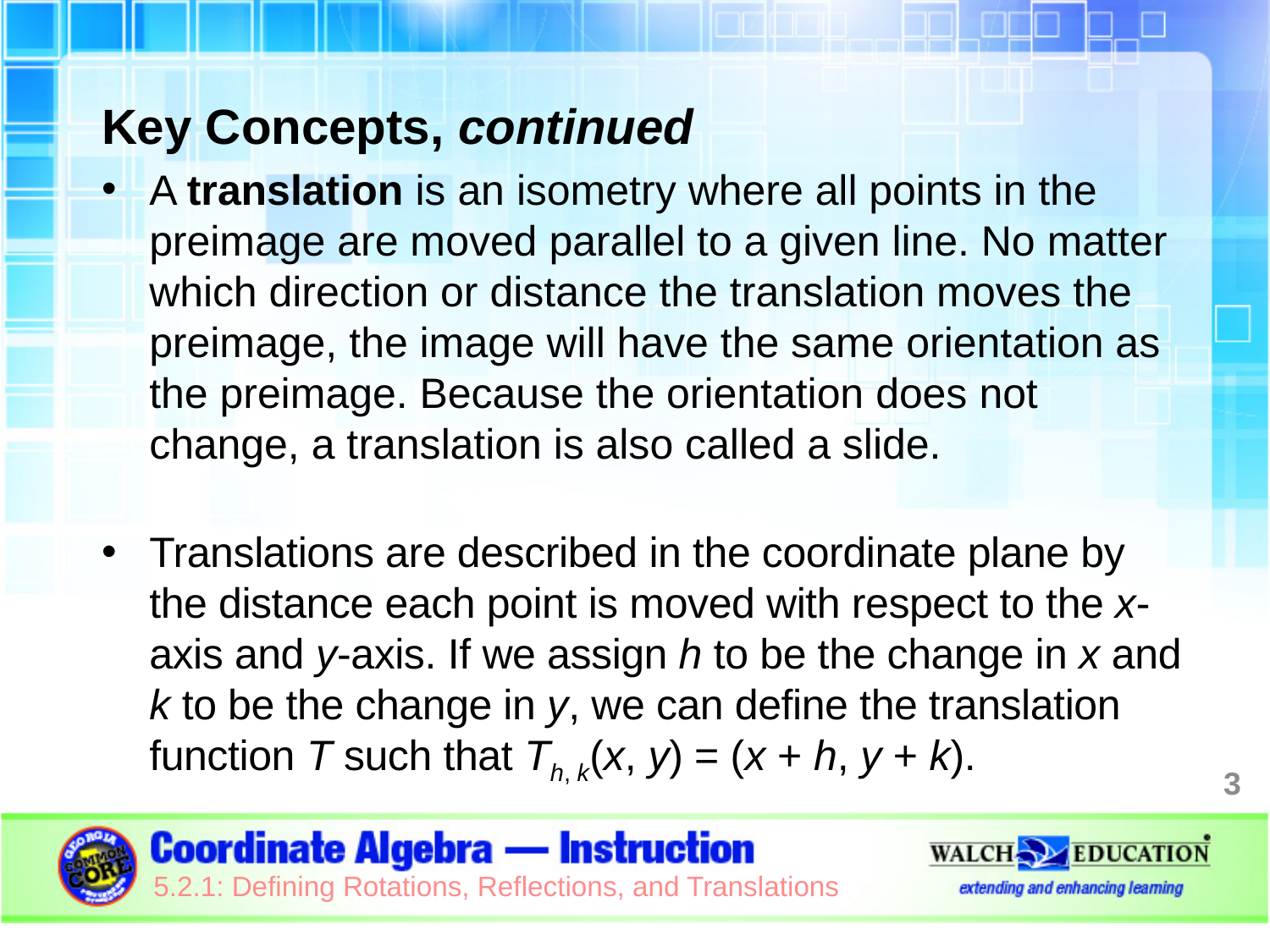

Key Concepts, continued
A translation is an isometry where all points in the preimage are moved parallel to a given line. No matter which direction or distance the translation moves the preimage, the image will have the same orientation as the preimage. Because the orientation does not change, a translation is also called a slide.

Translations are described in the coordinate plane by the distance each point is moved with respect to the x-axis and y-axis. If we assign h to be the change in x and k to be the change in y, we can define the translation function T such that Th, k(x, y) = (x + h, y + k).

NOTE:
I ADDED THIS BOTTOM BULLET TO FILL PAGE A BIT MORE. IN THE BOOK, IT GOES AFTER THE NEXT. IF THIS ISN’T OK, WE CAN FIX.
3
5.2.1: Defining Rotations, Reflections, and Translations